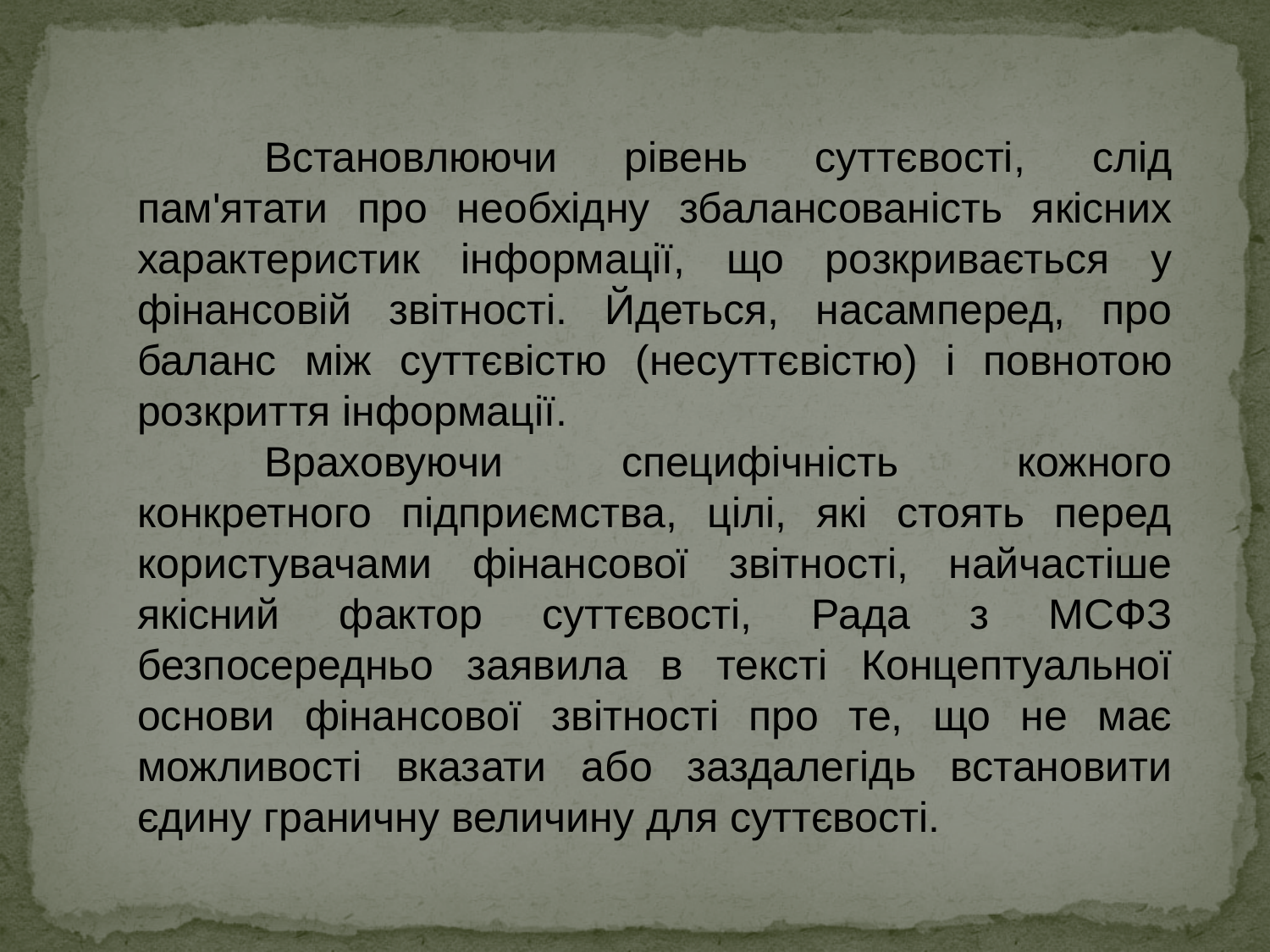

Встановлюючи рівень суттєвості, слід пам'ятати про необхідну збалансованість якісних характеристик інформації, що розкривається у фінансовій звітності. Йдеться, насамперед, про баланс між суттєвістю (несуттєвістю) і повнотою розкриття інформації.
	Враховуючи специфічність кожного конкретного підприємства, цілі, які стоять перед користувачами фінансової звітності, найчастіше якісний фактор суттєвості, Рада з МСФЗ безпосередньо заявила в тексті Концептуальної основи фінансової звітності про те, що не має можливості вказати або заздалегідь встановити єдину граничну величину для суттєвості.